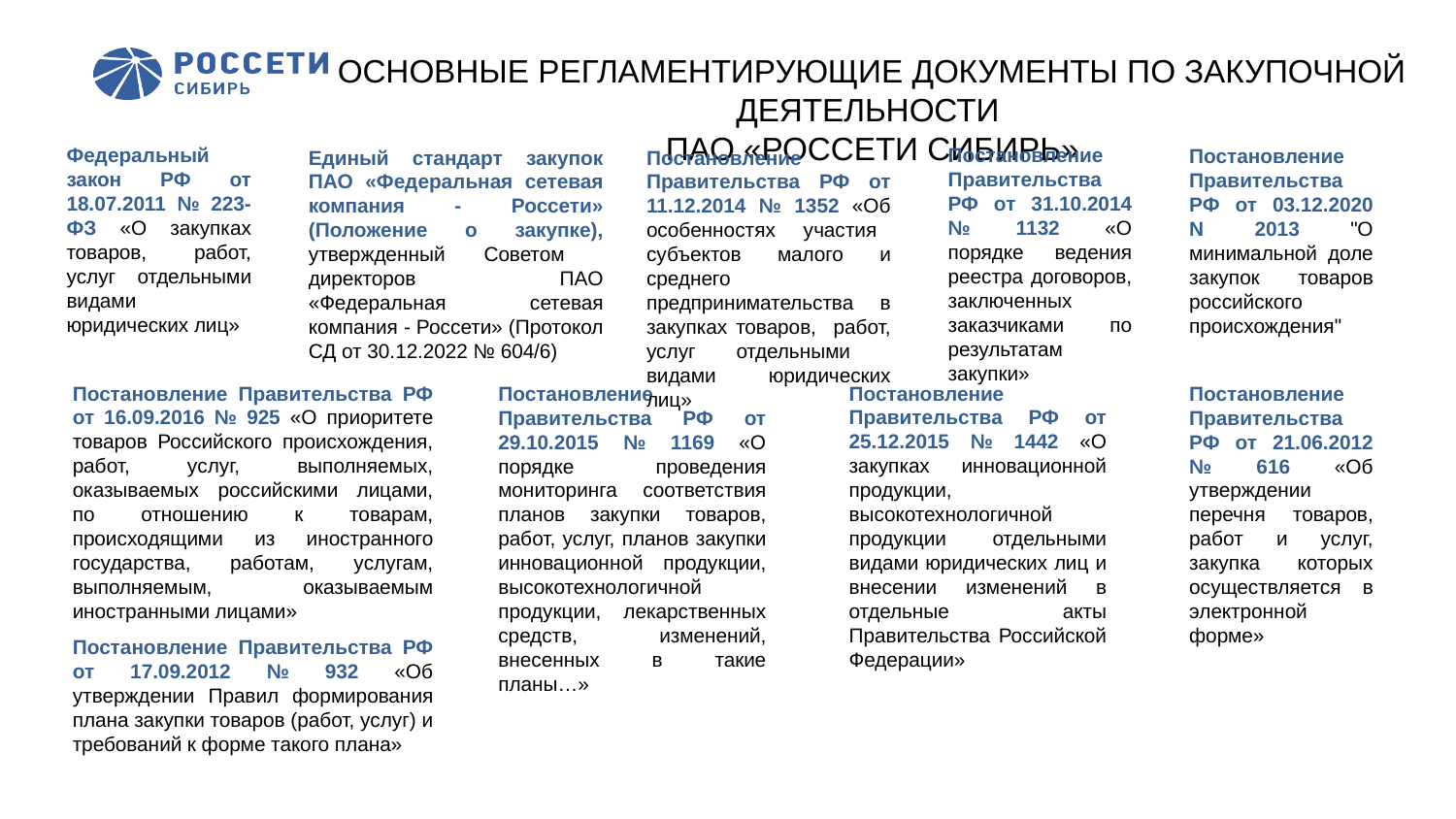

2
ОСНОВНЫЕ РЕГЛАМЕНТИРУЮЩИЕ ДОКУМЕНТЫ ПО ЗАКУПОЧНОЙ ДЕЯТЕЛЬНОСТИ
ПАО «РОССЕТИ СИБИРЬ»
Федеральный закон РФ от 18.07.2011 № 223-ФЗ «О закупках товаров, работ, услуг отдельными видами юридических лиц»
Постановление Правительства РФ от 31.10.2014 № 1132 «О порядке ведения реестра договоров, заключенных заказчиками по результатам закупки»
Постановление Правительства РФ от 03.12.2020 N 2013 "О минимальной доле закупок товаров российского происхождения"
Единый стандарт закупок ПАО «Федеральная сетевая компания - Россети» (Положение о закупке), утвержденный Советом  директоров ПАО «Федеральная сетевая компания - Россети» (Протокол СД от 30.12.2022 № 604/6)
Постановление Правительства РФ от 11.12.2014 № 1352 «Об особенностях  участия  субъектов малого и среднего предпринимательства  в закупках товаров,  работ, услуг отдельными  видами  юридических лиц»

Постановление Правительства РФ от 29.10.2015 № 1169 «О порядке проведения мониторинга соответствия планов закупки товаров, работ, услуг, планов закупки инновационной продукции, высокотехнологичной продукции, лекарственных средств, изменений, внесенных в такие планы…»
Постановление Правительства РФ от 25.12.2015 № 1442 «О закупках инновационной продукции, высокотехнологичной продукции отдельными видами юридических лиц и внесении изменений в отдельные акты Правительства Российской Федерации»
Постановление Правительства РФ от 21.06.2012 № 616 «Об утверждении перечня товаров, работ и услуг, закупка которых осуществляется в электронной форме»
Постановление Правительства РФ от 16.09.2016 № 925 «О приоритете товаров Российского происхождения, работ, услуг, выполняемых, оказываемых российскими лицами, по отношению к товарам, происходящими из иностранного государства, работам, услугам, выполняемым, оказываемым иностранными лицами»
Постановление Правительства РФ от 17.09.2012 № 932 «Об утверждении Правил формирования плана закупки товаров (работ, услуг) и требований к форме такого плана»